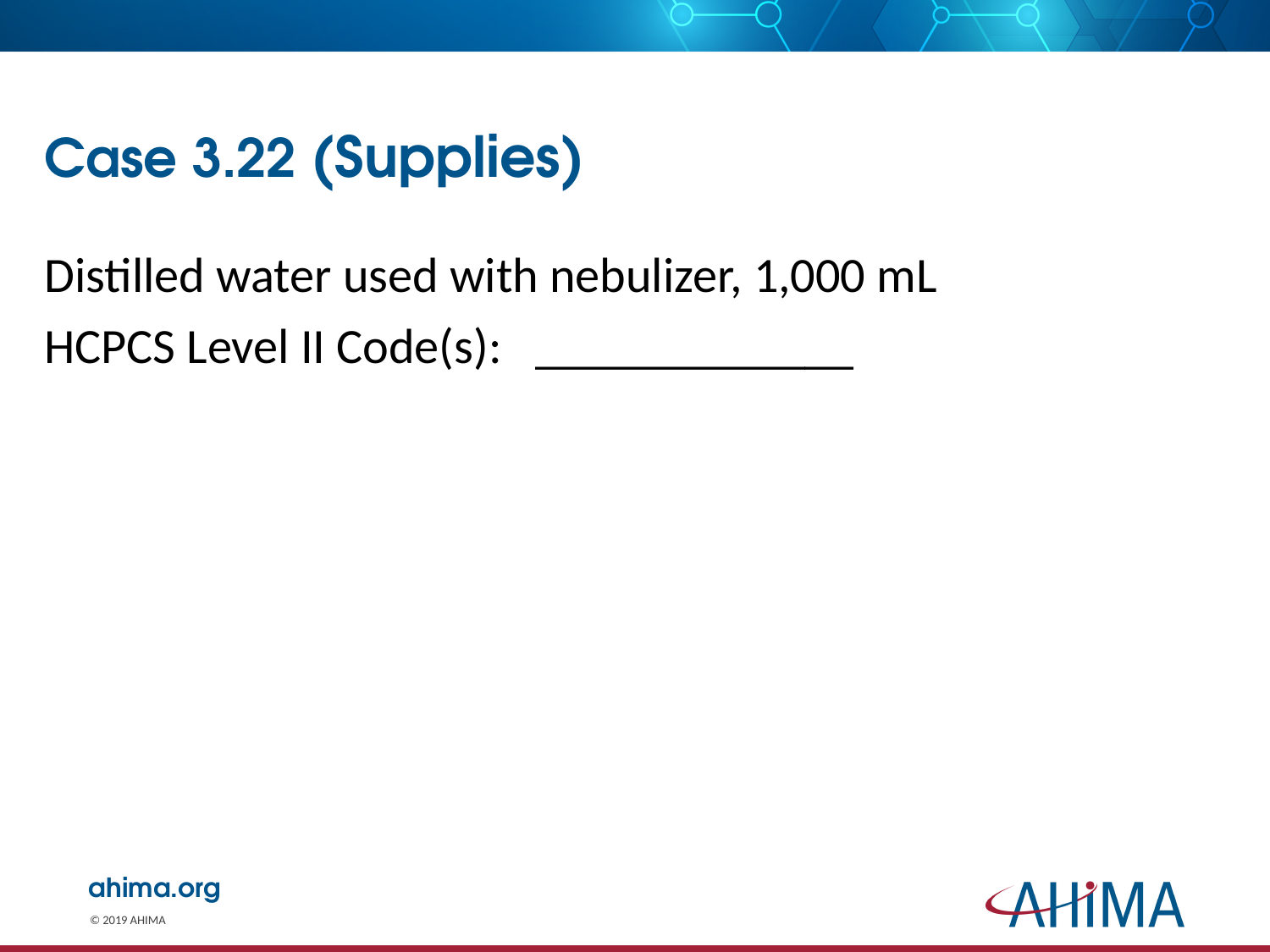

# Case 3.22 (Supplies)
Distilled water used with nebulizer, 1,000 mL
HCPCS Level II Code(s):   _____________